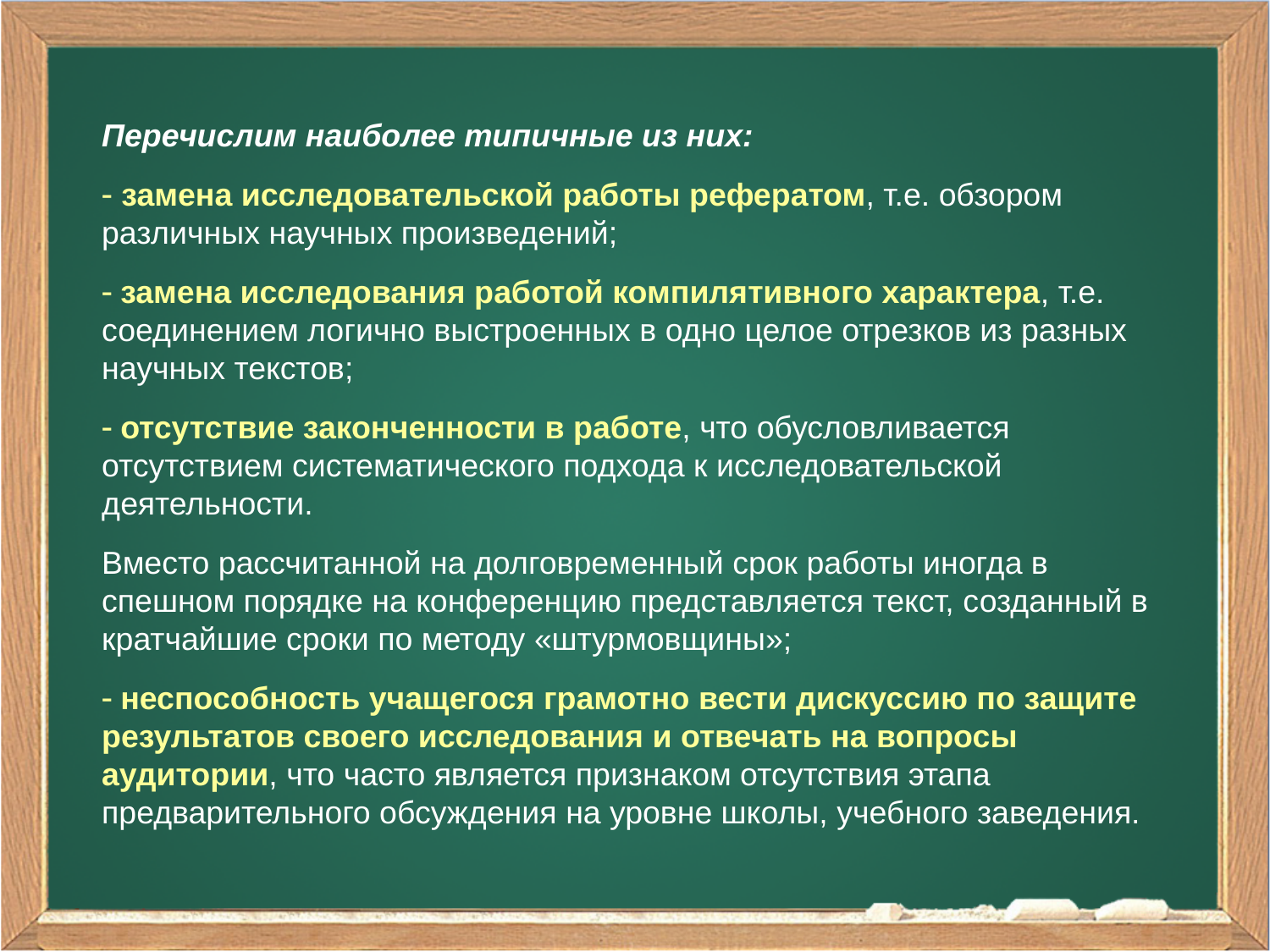

Перечислим наиболее типичные из них:
− замена исследовательской работы рефератом, т.е. обзором различных научных произведений;
− замена исследования работой компилятивного характера, т.е. соединением логично выстроенных в одно целое отрезков из разных научных текстов;
− отсутствие законченности в работе, что обусловливается отсутствием систематического подхода к исследовательской деятельности.
Вместо рассчитанной на долговременный срок работы иногда в спешном порядке на конференцию представляется текст, созданный в кратчайшие сроки по методу «штурмовщины»;
− неспособность учащегося грамотно вести дискуссию по защите результатов своего исследования и отвечать на вопросы аудитории, что часто является признаком отсутствия этапа предварительного обсуждения на уровне школы, учебного заведения.